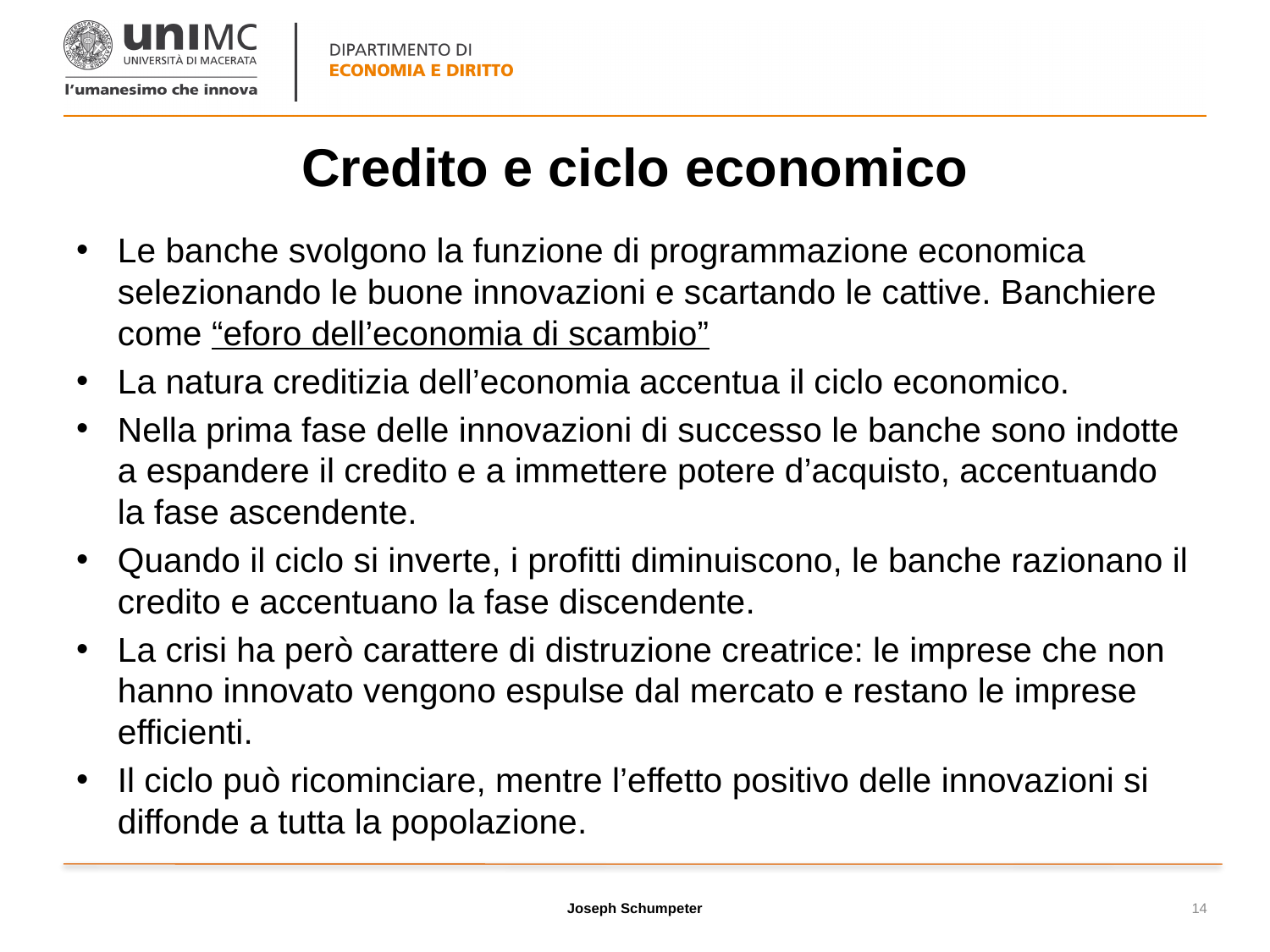

# Credito e ciclo economico
Le banche svolgono la funzione di programmazione economica selezionando le buone innovazioni e scartando le cattive. Banchiere come “eforo dell’economia di scambio”
La natura creditizia dell’economia accentua il ciclo economico.
Nella prima fase delle innovazioni di successo le banche sono indotte a espandere il credito e a immettere potere d’acquisto, accentuando la fase ascendente.
Quando il ciclo si inverte, i profitti diminuiscono, le banche razionano il credito e accentuano la fase discendente.
La crisi ha però carattere di distruzione creatrice: le imprese che non hanno innovato vengono espulse dal mercato e restano le imprese efficienti.
Il ciclo può ricominciare, mentre l’effetto positivo delle innovazioni si diffonde a tutta la popolazione.

Joseph Schumpeter
14